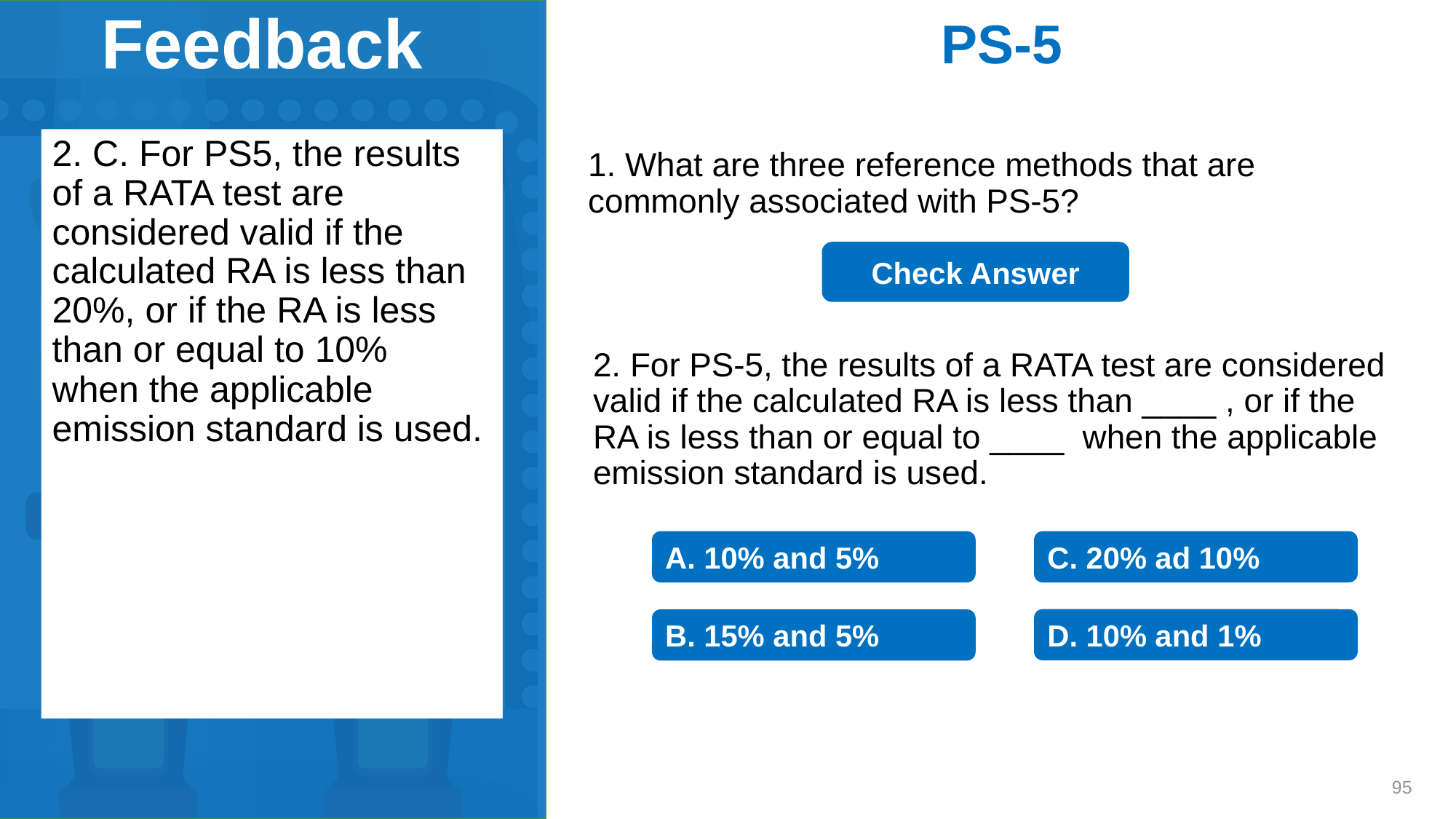

PS-5
2. C. For PS5, the results of a RATA test are considered valid if the calculated RA is less than 20%, or if the RA is less than or equal to 10%  when the applicable emission standard is used.
1. The three reference methods that are commonly associated with PS-5 are 16, 16A, and 16B.
1. What are three reference methods that are commonly associated with PS-5?
Check Answer
2. For PS-5, the results of a RATA test are considered valid if the calculated RA is less than ____ , or if the RA is less than or equal to ____  when the applicable emission standard is used.
A. 10% and 5%
C. 20% ad 10%
D. 10% and 1%
B. 15% and 5%
95